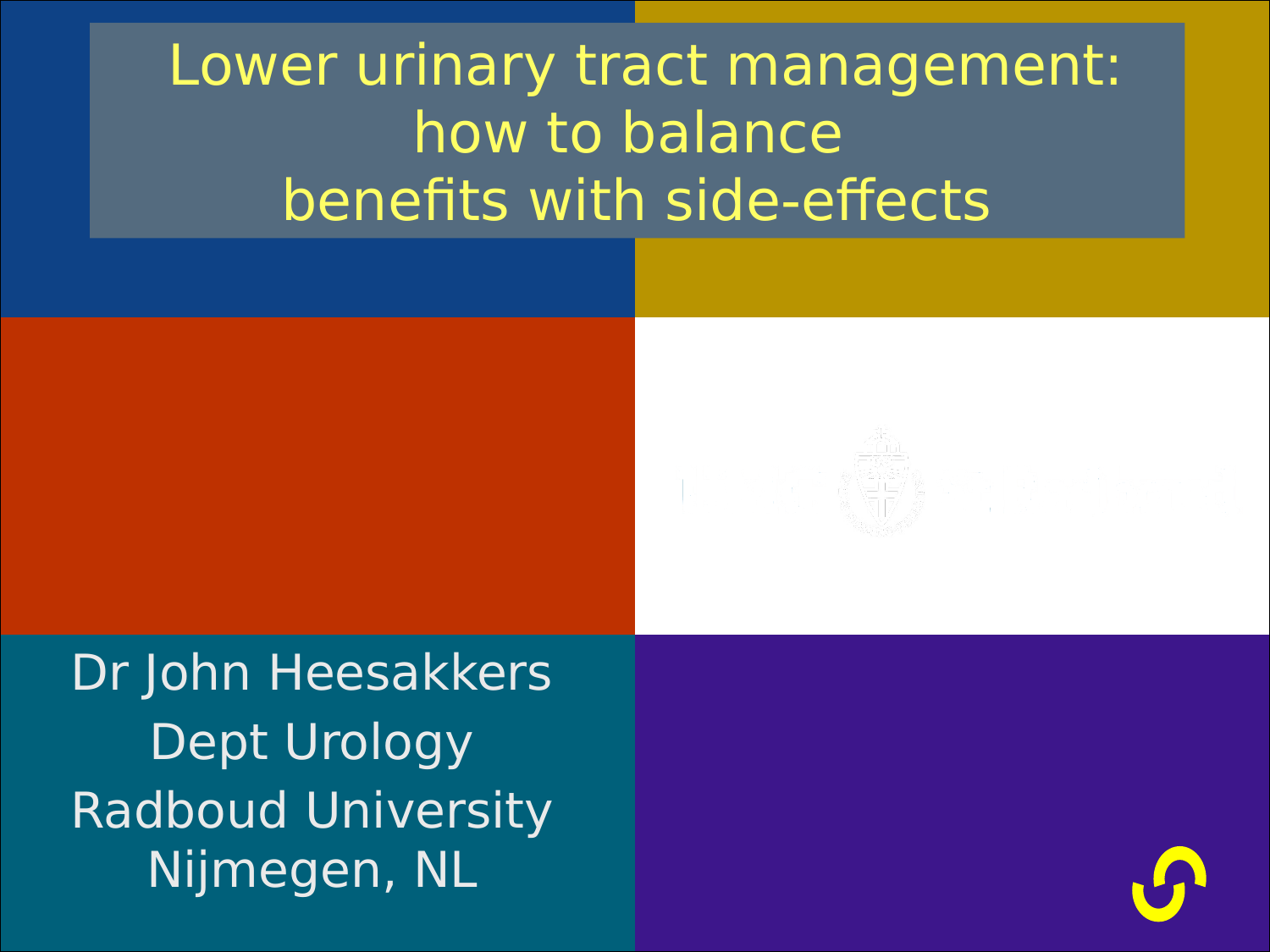

Lower urinary tract management: how to balance
benefits with side-effects
Dr John Heesakkers
Dept Urology
Radboud University Nijmegen, NL